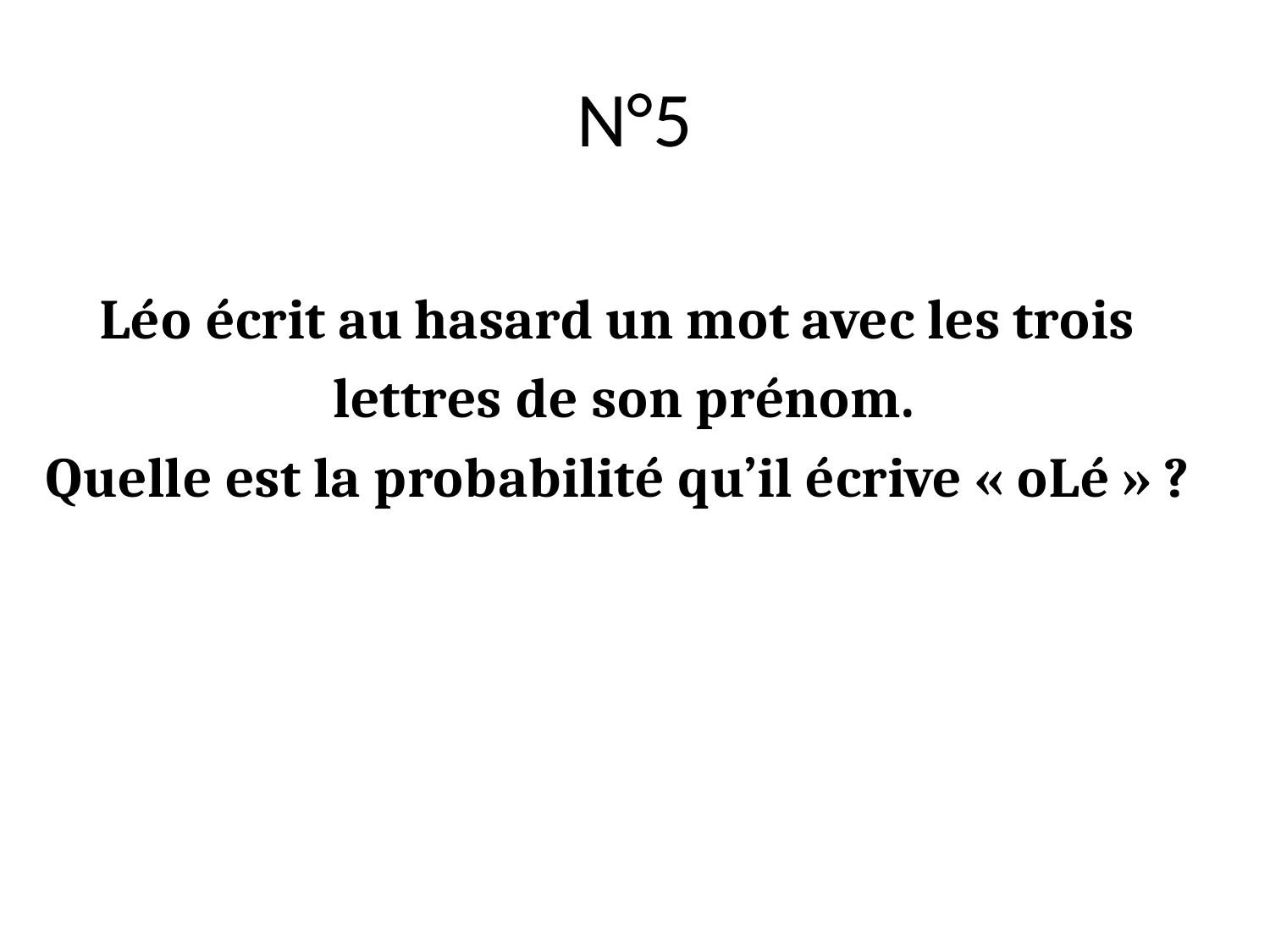

# N°5
Léo écrit au hasard un mot avec les trois
 lettres de son prénom.
Quelle est la probabilité qu’il écrive « oLé » ?